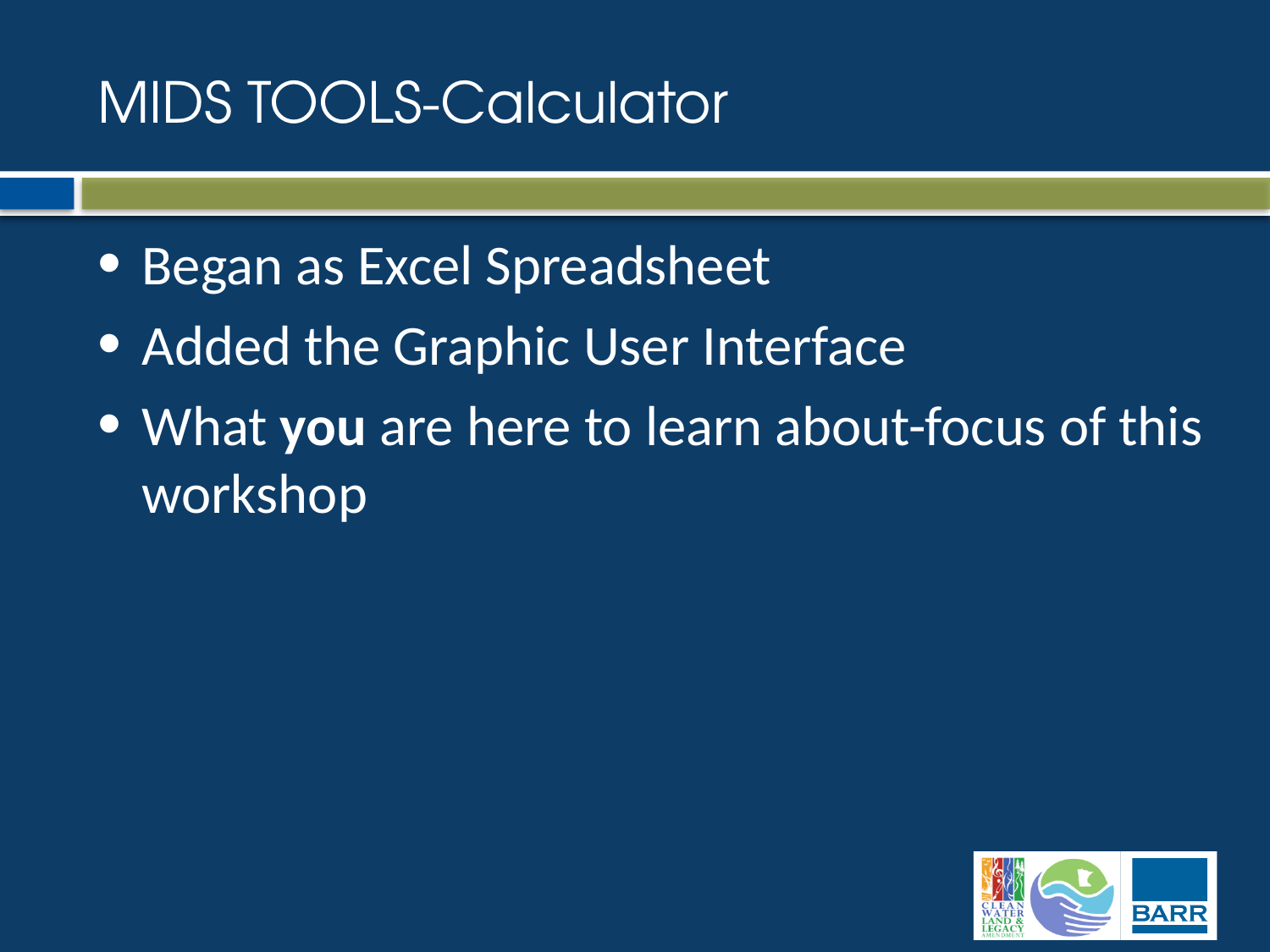

# MIDS TOOLS-Calculator
Began as Excel Spreadsheet
Added the Graphic User Interface
What you are here to learn about-focus of this workshop